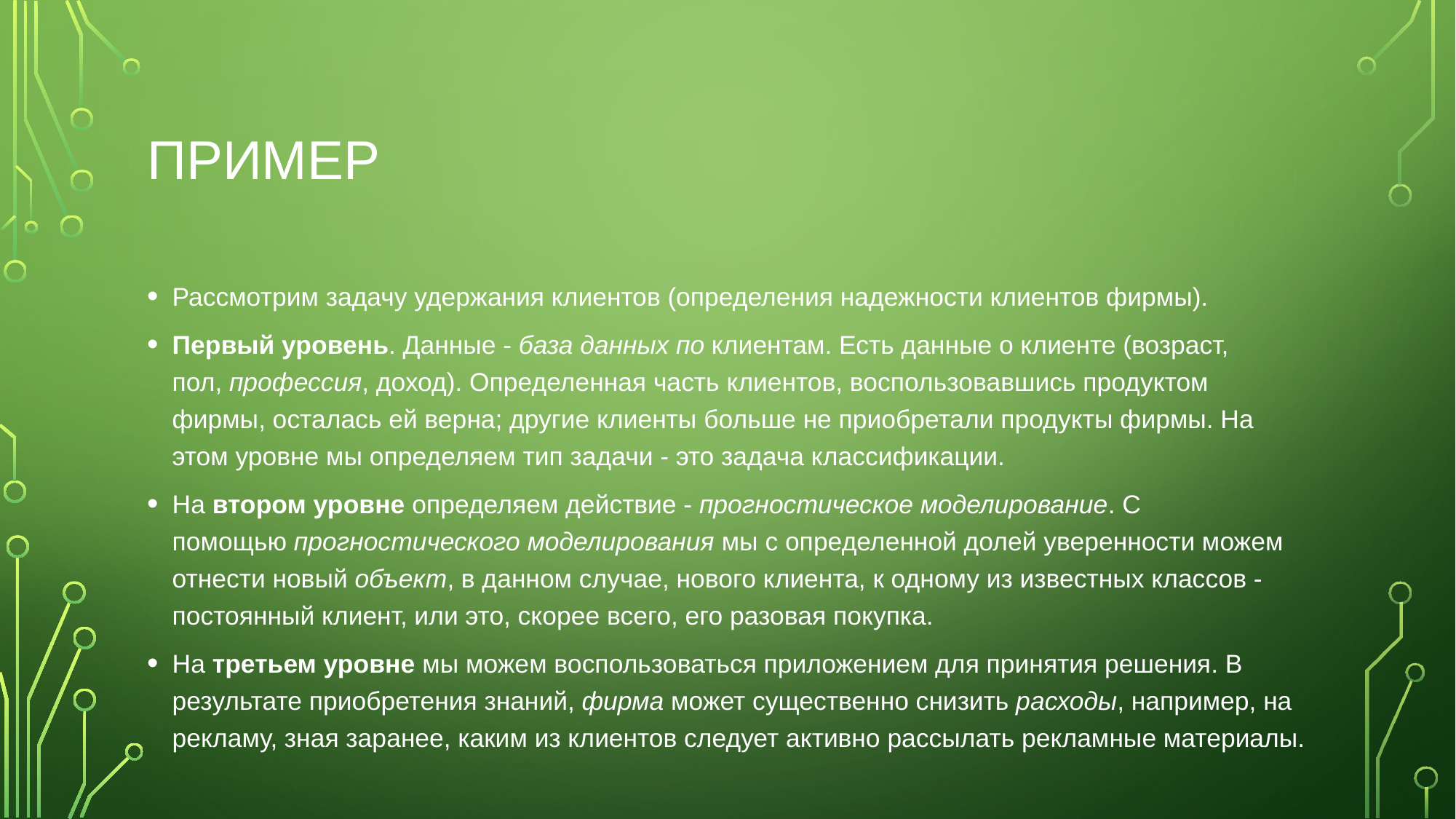

# Пример
Рассмотрим задачу удержания клиентов (определения надежности клиентов фирмы).
Первый уровень. Данные - база данных по клиентам. Есть данные о клиенте (возраст, пол, профессия, доход). Определенная часть клиентов, воспользовавшись продуктом фирмы, осталась ей верна; другие клиенты больше не приобретали продукты фирмы. На этом уровне мы определяем тип задачи - это задача классификации.
На втором уровне определяем действие - прогностическое моделирование. С помощью прогностического моделирования мы с определенной долей уверенности можем отнести новый объект, в данном случае, нового клиента, к одному из известных классов - постоянный клиент, или это, скорее всего, его разовая покупка.
На третьем уровне мы можем воспользоваться приложением для принятия решения. В результате приобретения знаний, фирма может существенно снизить расходы, например, на рекламу, зная заранее, каким из клиентов следует активно рассылать рекламные материалы.